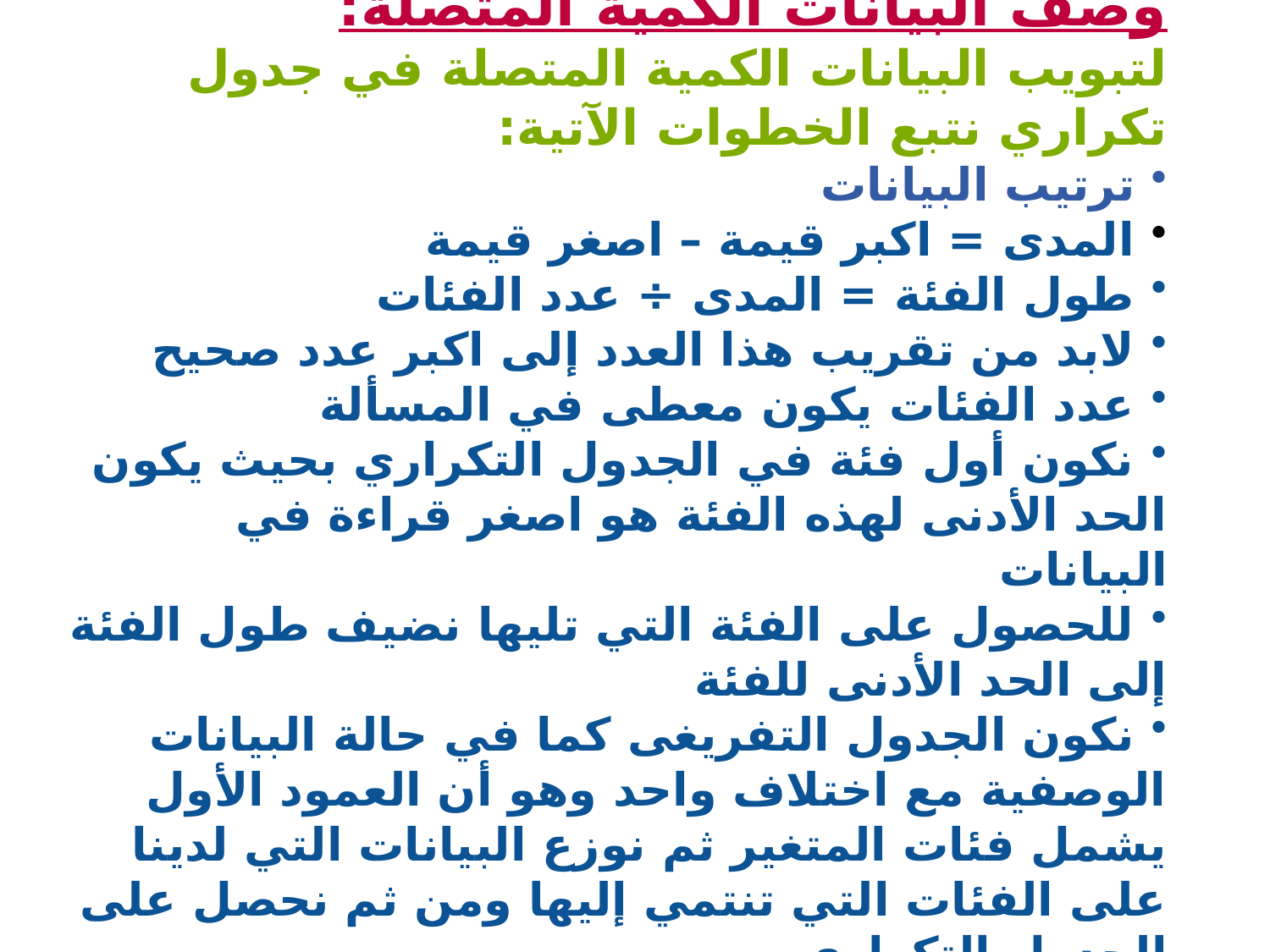

وصف البيانات الكمية المتصلة:
لتبويب البيانات الكمية المتصلة في جدول تكراري نتبع الخطوات الآتية:
 ترتيب البيانات
 المدى = اكبر قيمة – اصغر قيمة
 طول الفئة = المدى ÷ عدد الفئات
 لابد من تقريب هذا العدد إلى اكبر عدد صحيح
 عدد الفئات يكون معطى في المسألة
 نكون أول فئة في الجدول التكراري بحيث يكون الحد الأدنى لهذه الفئة هو اصغر قراءة في البيانات
 للحصول على الفئة التي تليها نضيف طول الفئة إلى الحد الأدنى للفئة
 نكون الجدول التفريغى كما في حالة البيانات الوصفية مع اختلاف واحد وهو أن العمود الأول يشمل فئات المتغير ثم نوزع البيانات التي لدينا على الفئات التي تنتمي إليها ومن ثم نحصل على الجدول التكراري.